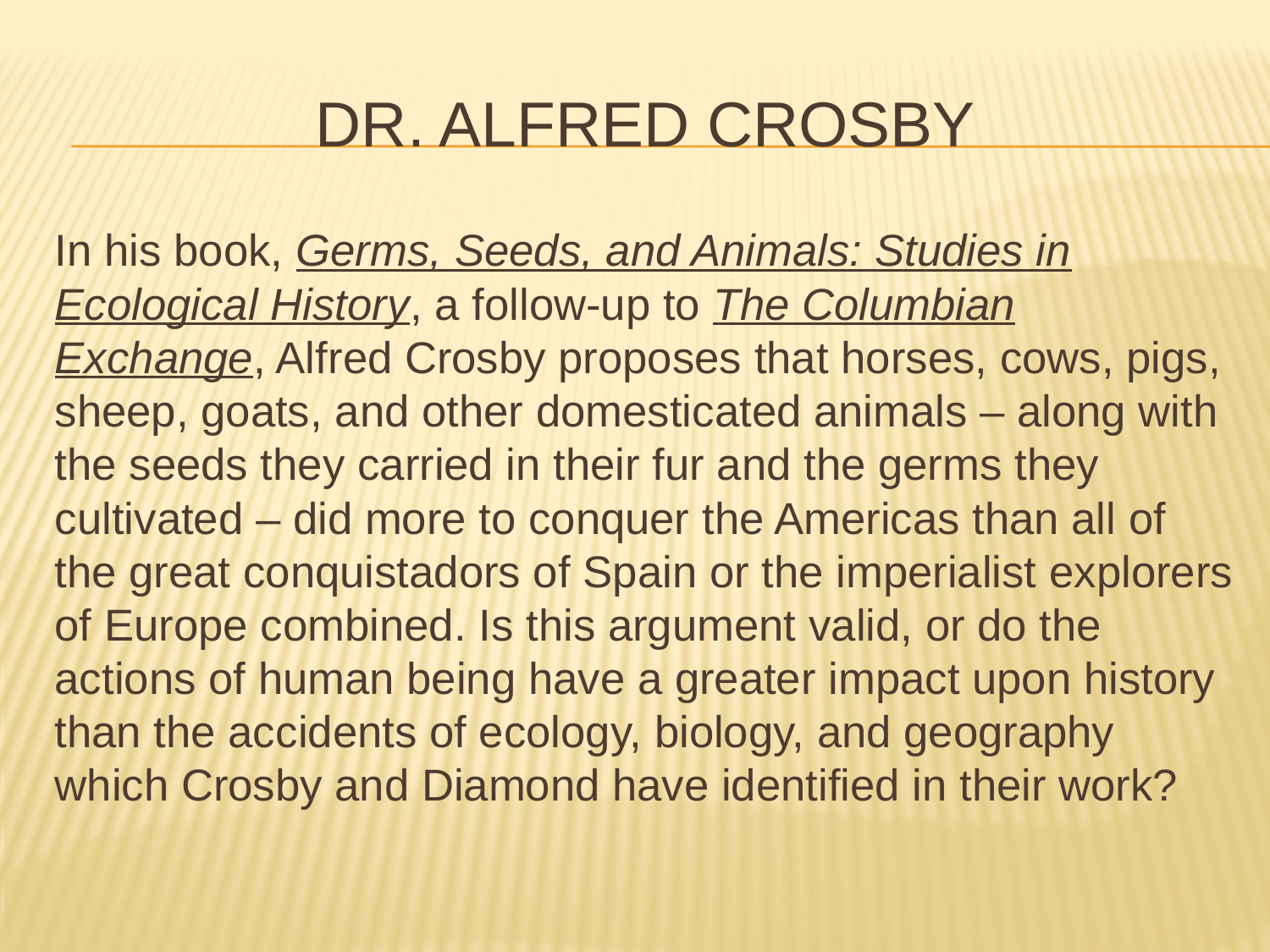

# Dr. Alfred Crosby
In his book, Germs, Seeds, and Animals: Studies in Ecological History, a follow-up to The Columbian Exchange, Alfred Crosby proposes that horses, cows, pigs, sheep, goats, and other domesticated animals – along with the seeds they carried in their fur and the germs they cultivated – did more to conquer the Americas than all of the great conquistadors of Spain or the imperialist explorers of Europe combined. Is this argument valid, or do the actions of human being have a greater impact upon history than the accidents of ecology, biology, and geography which Crosby and Diamond have identified in their work?